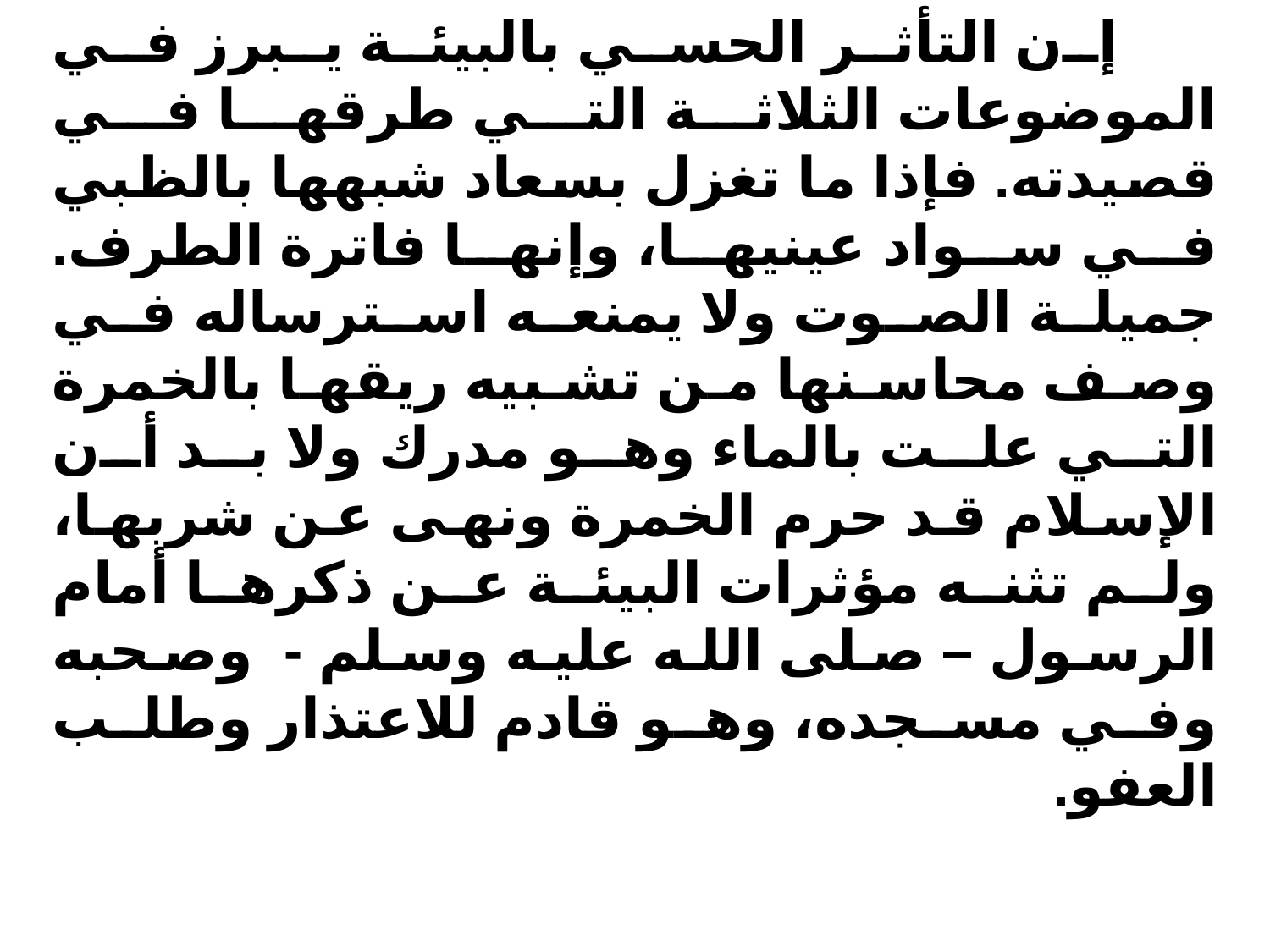

التأثر الحسي بالبيئة:

    إن التأثر الحسي بالبيئة يبرز في الموضوعات الثلاثة التي طرقها في قصيدته. فإذا ما تغزل بسعاد شبهها بالظبي في سواد عينيها، وإنها فاترة الطرف. جميلة الصوت ولا يمنعه استرساله في وصف محاسنها من تشبيه ريقها بالخمرة التي علت بالماء وهو مدرك ولا بد أن الإسلام قد حرم الخمرة ونهى عن شربها، ولم تثنه مؤثرات البيئة عن ذكرها أمام الرسول – صلى الله عليه وسلم -  وصحبه وفي مسجده، وهو قادم للاعتذار وطلب العفو.